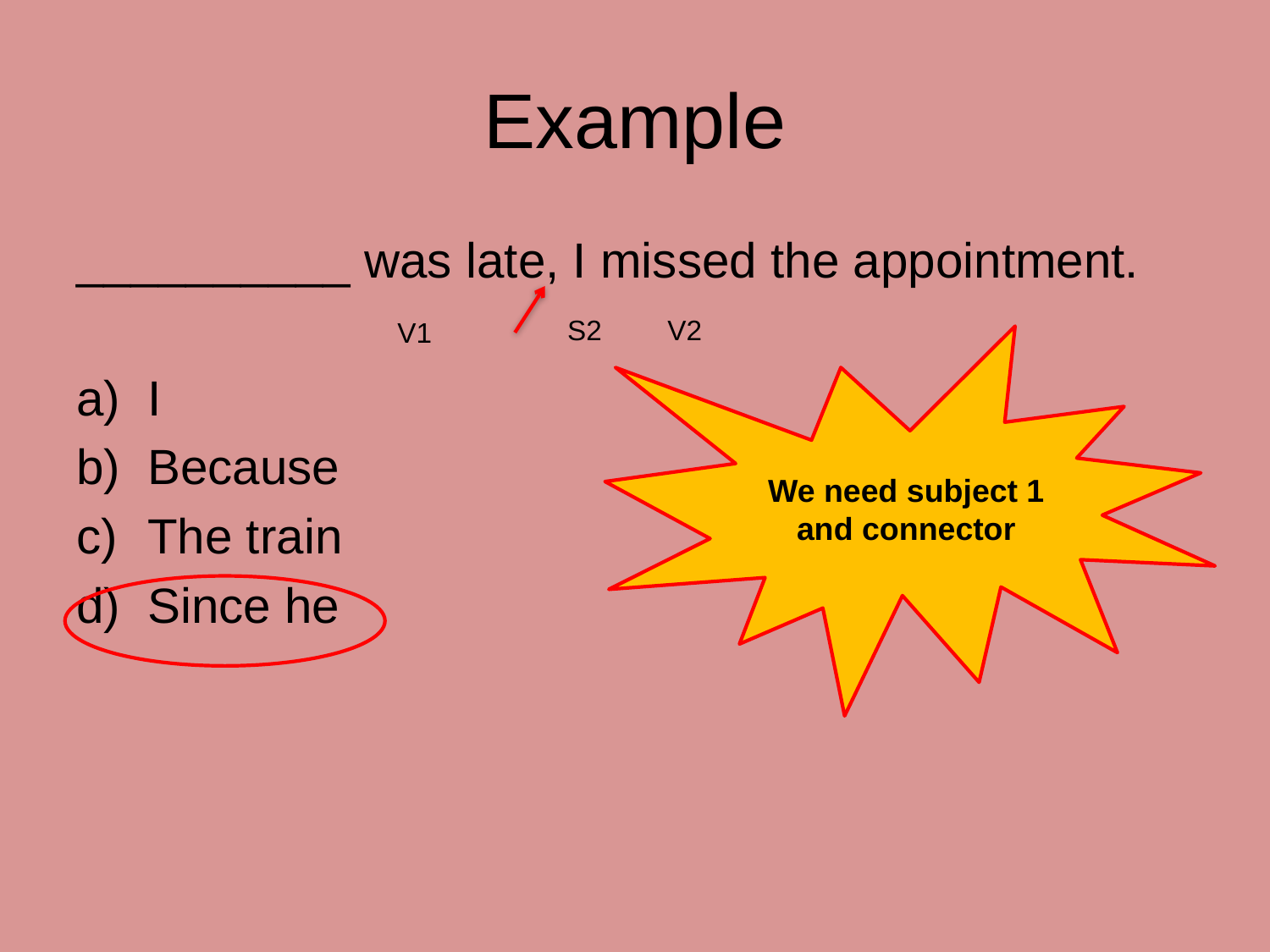

# Example
__________ was late, I missed the appointment.

I
Because
The train
Since he
S2
V2
V1
We need subject 1 and connector